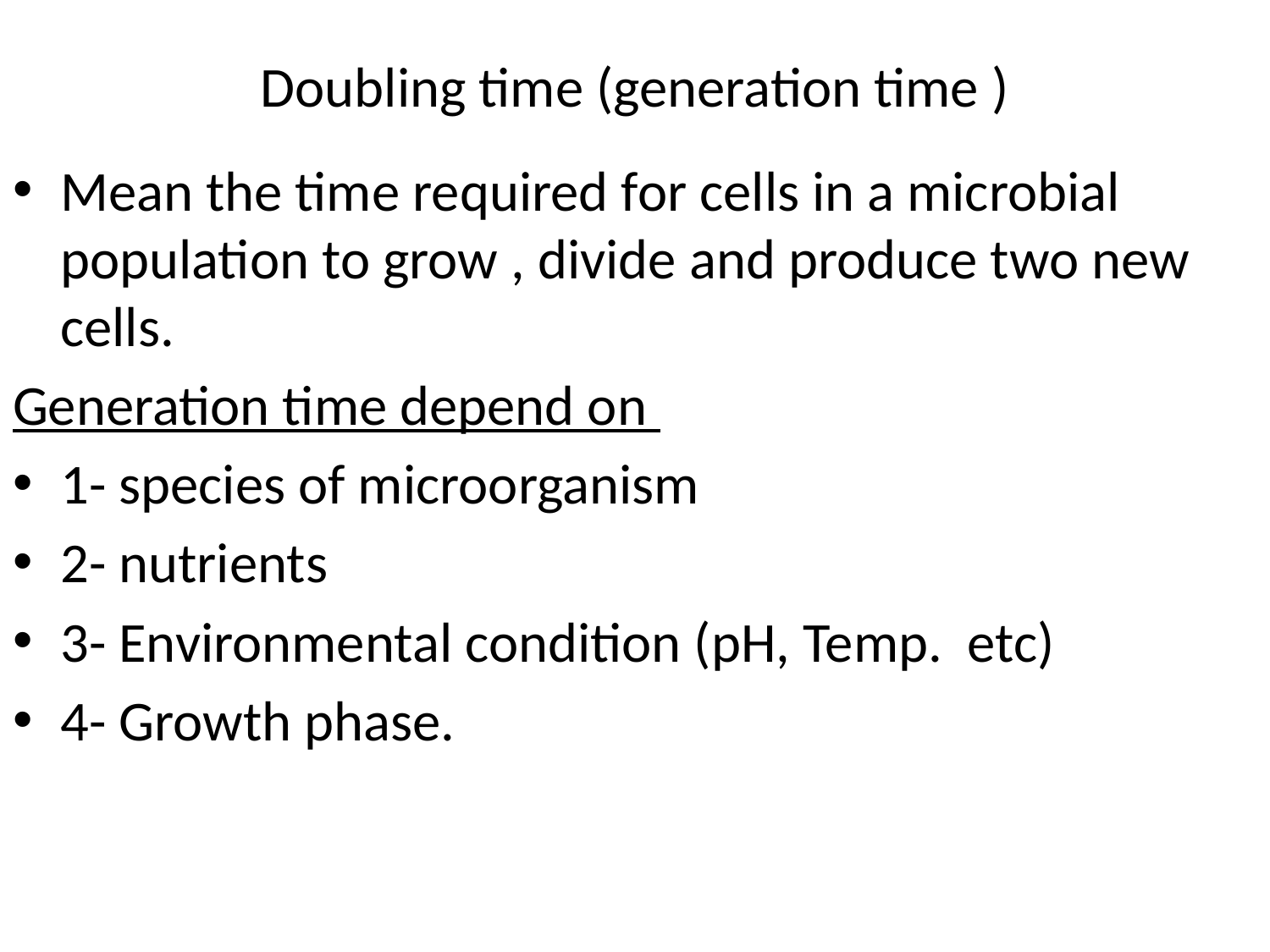

# Doubling time (generation time )
Mean the time required for cells in a microbial population to grow , divide and produce two new cells.
Generation time depend on
1- species of microorganism
2- nutrients
3- Environmental condition (pH, Temp.  etc)
4- Growth phase.